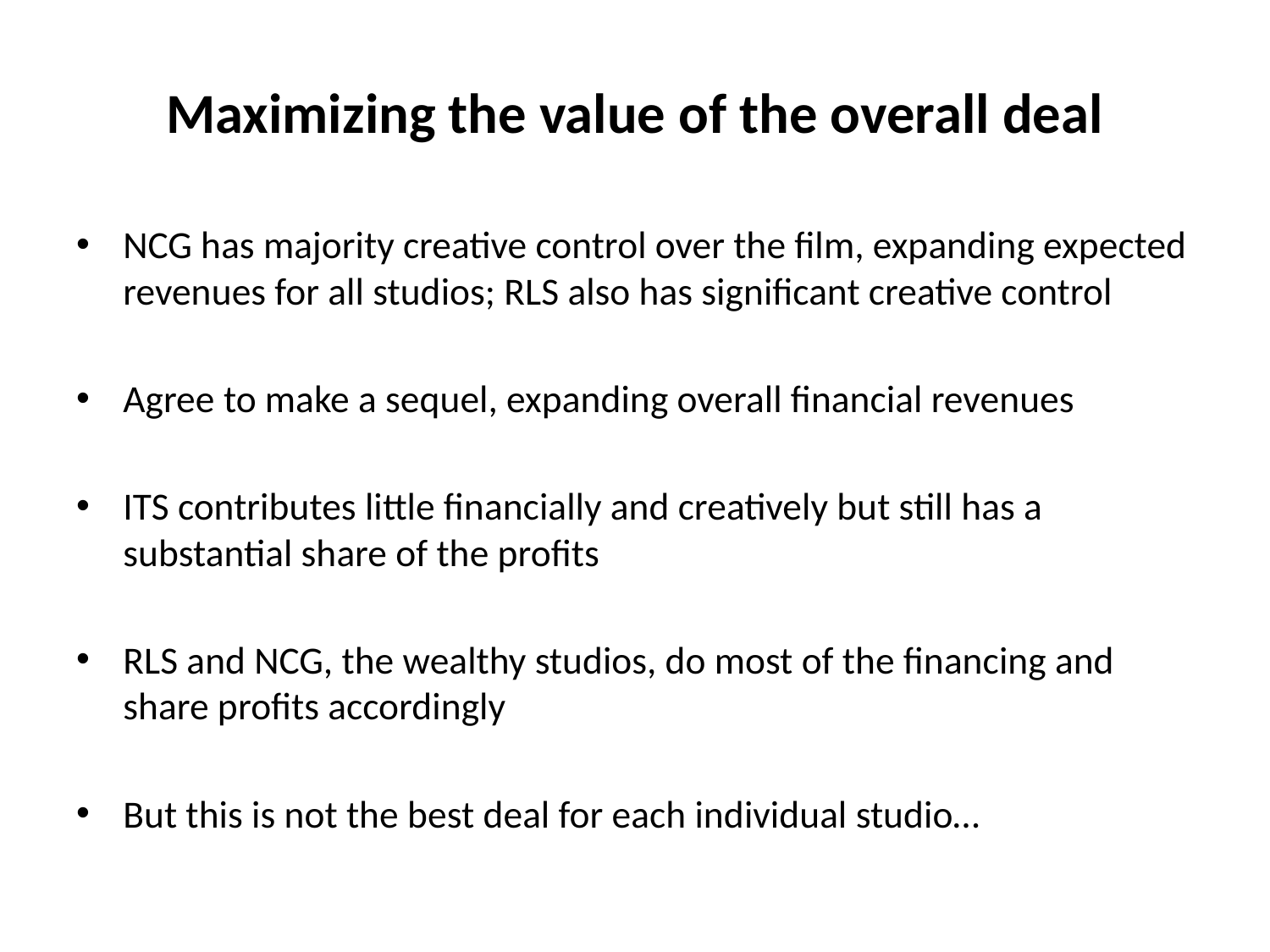

# Maximizing the value of the overall deal
NCG has majority creative control over the film, expanding expected revenues for all studios; RLS also has significant creative control

Agree to make a sequel, expanding overall financial revenues

ITS contributes little financially and creatively but still has a substantial share of the profits

RLS and NCG, the wealthy studios, do most of the financing and share profits accordingly

But this is not the best deal for each individual studio…